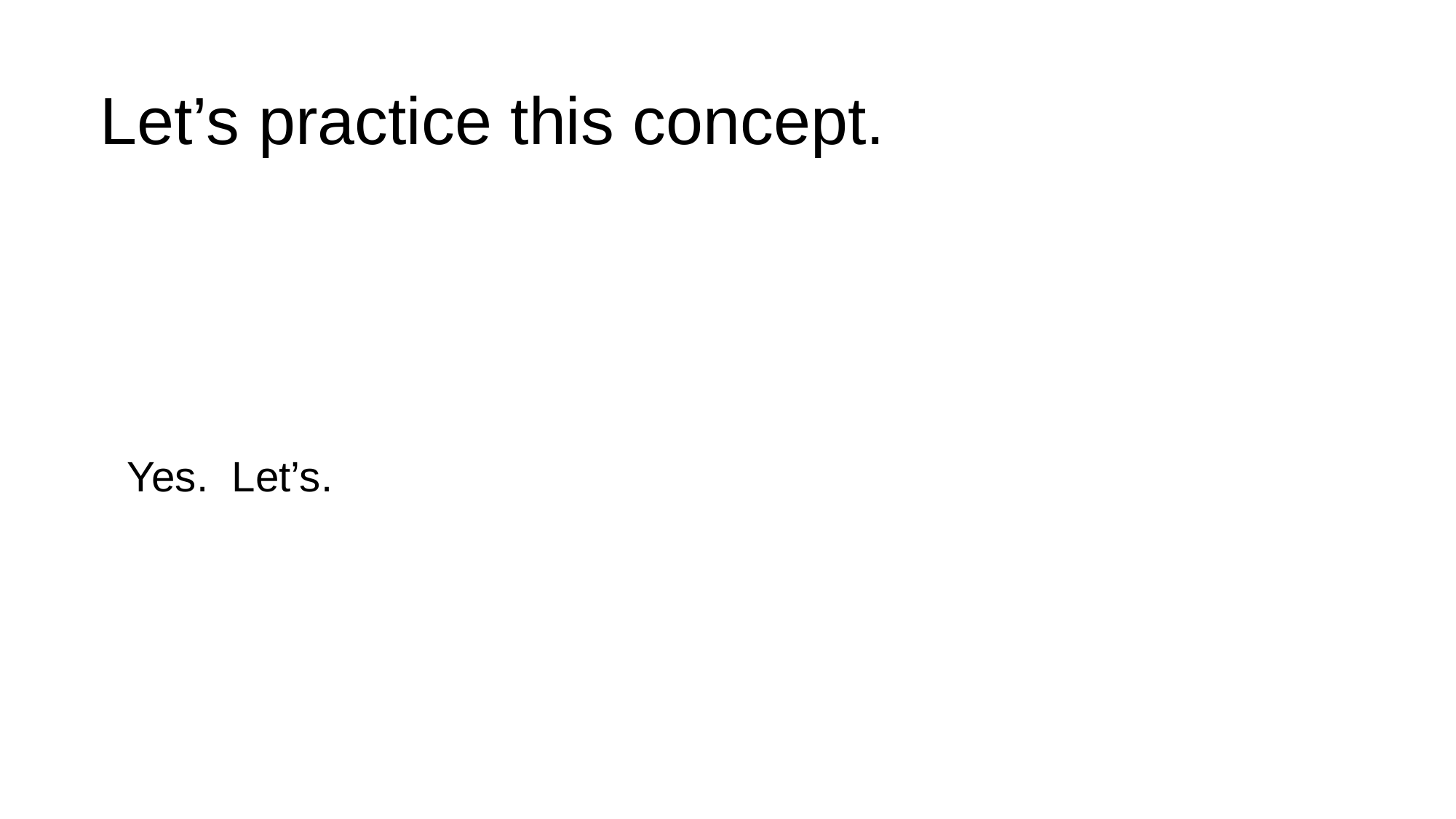

# Let’s practice this concept.
Yes.  Let’s.